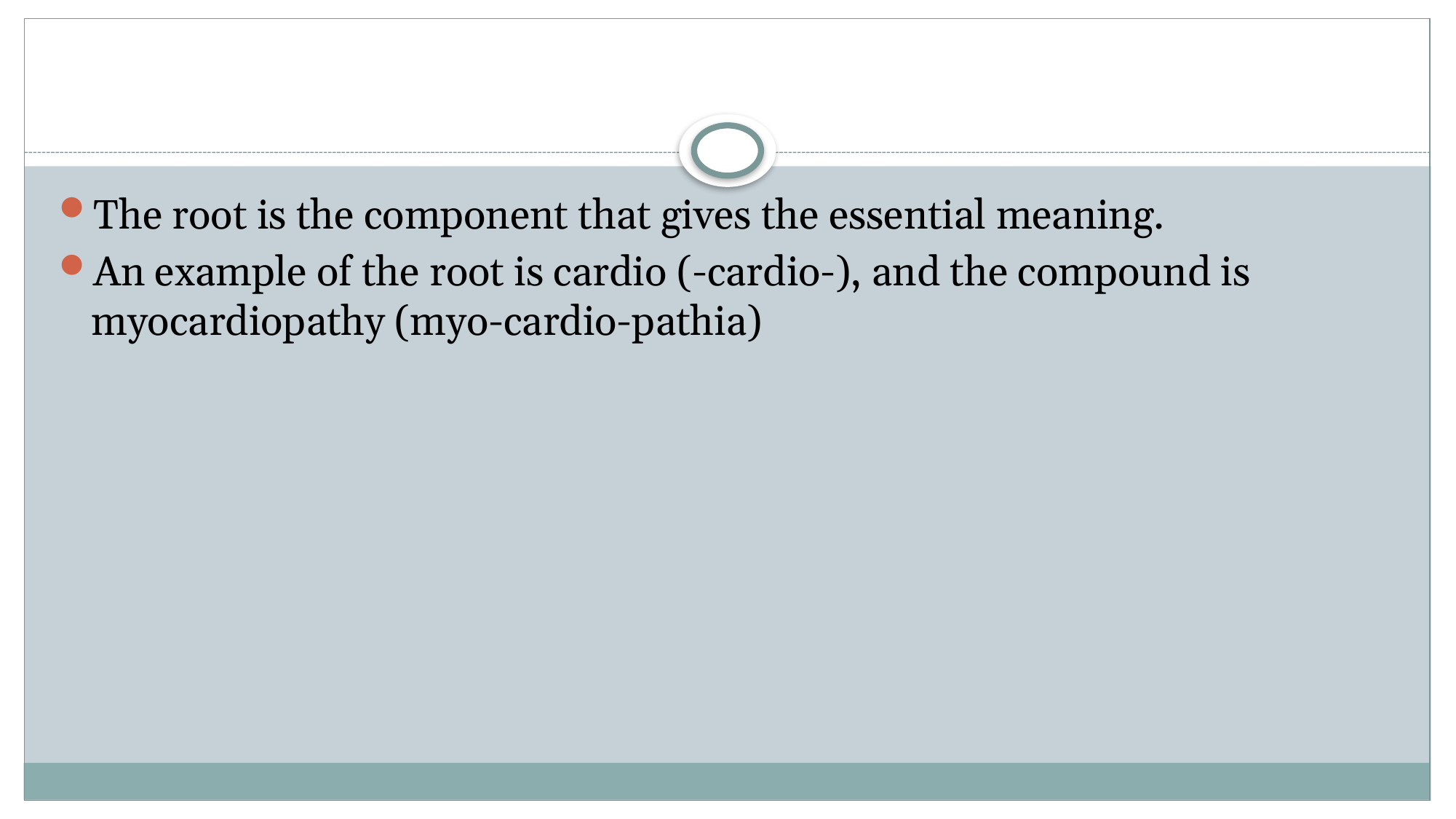

#
The root is the component that gives the essential meaning.
An example of the root is cardio (-cardio-), and the compound is myocardiopathy (myo-cardio-pathia)